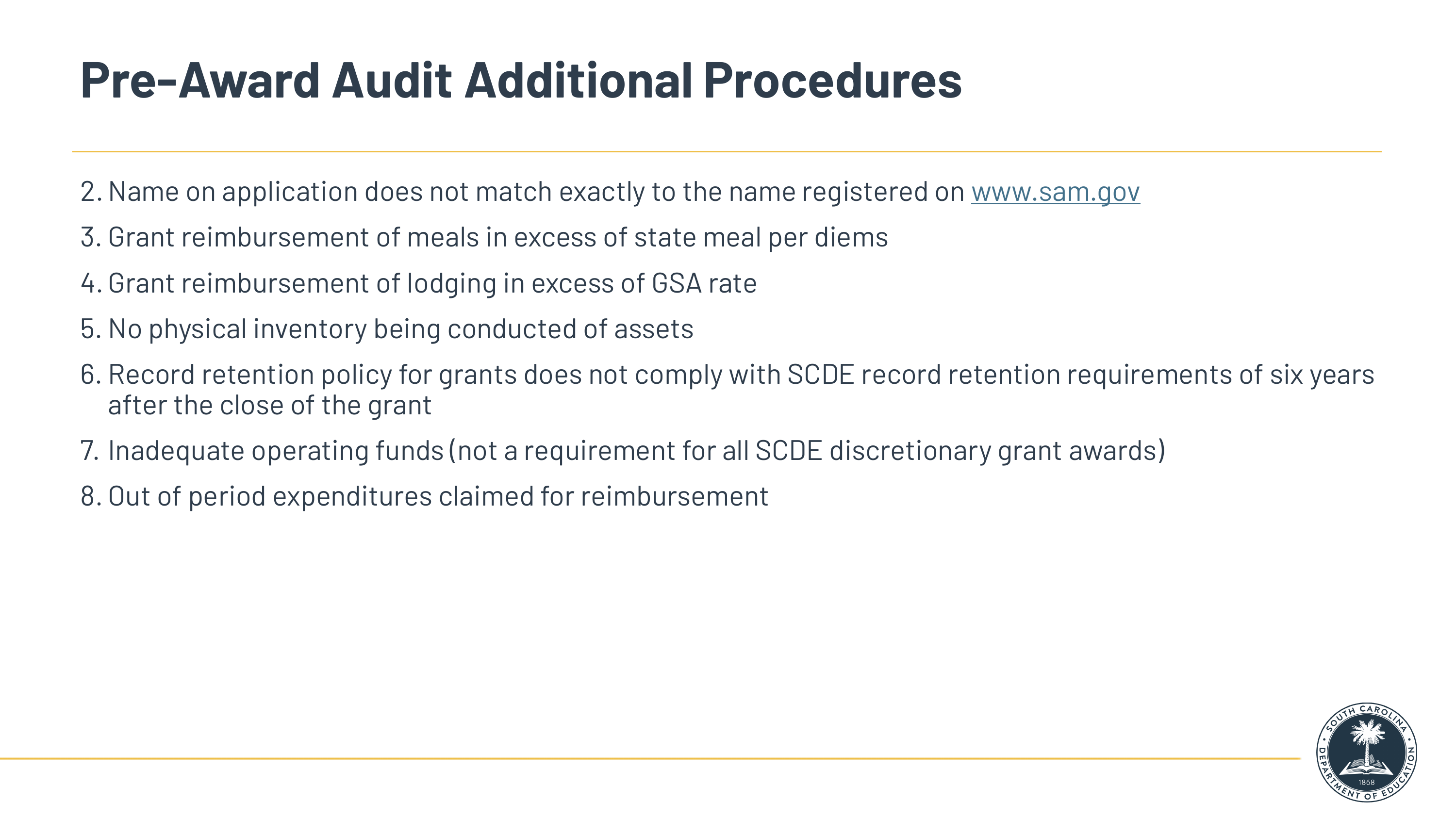

# Pre-Award Audit Additional Procedures
Name on application does not match exactly to the name registered on www.sam.gov
Grant reimbursement of meals in excess of state meal per diems
Grant reimbursement of lodging in excess of GSA rate
No physical inventory being conducted of assets
Record retention policy for grants does not comply with SCDE record retention requirements of six years after the close of the grant
Inadequate operating funds (not a requirement for all SCDE discretionary grant awards)
Out of period expenditures claimed for reimbursement